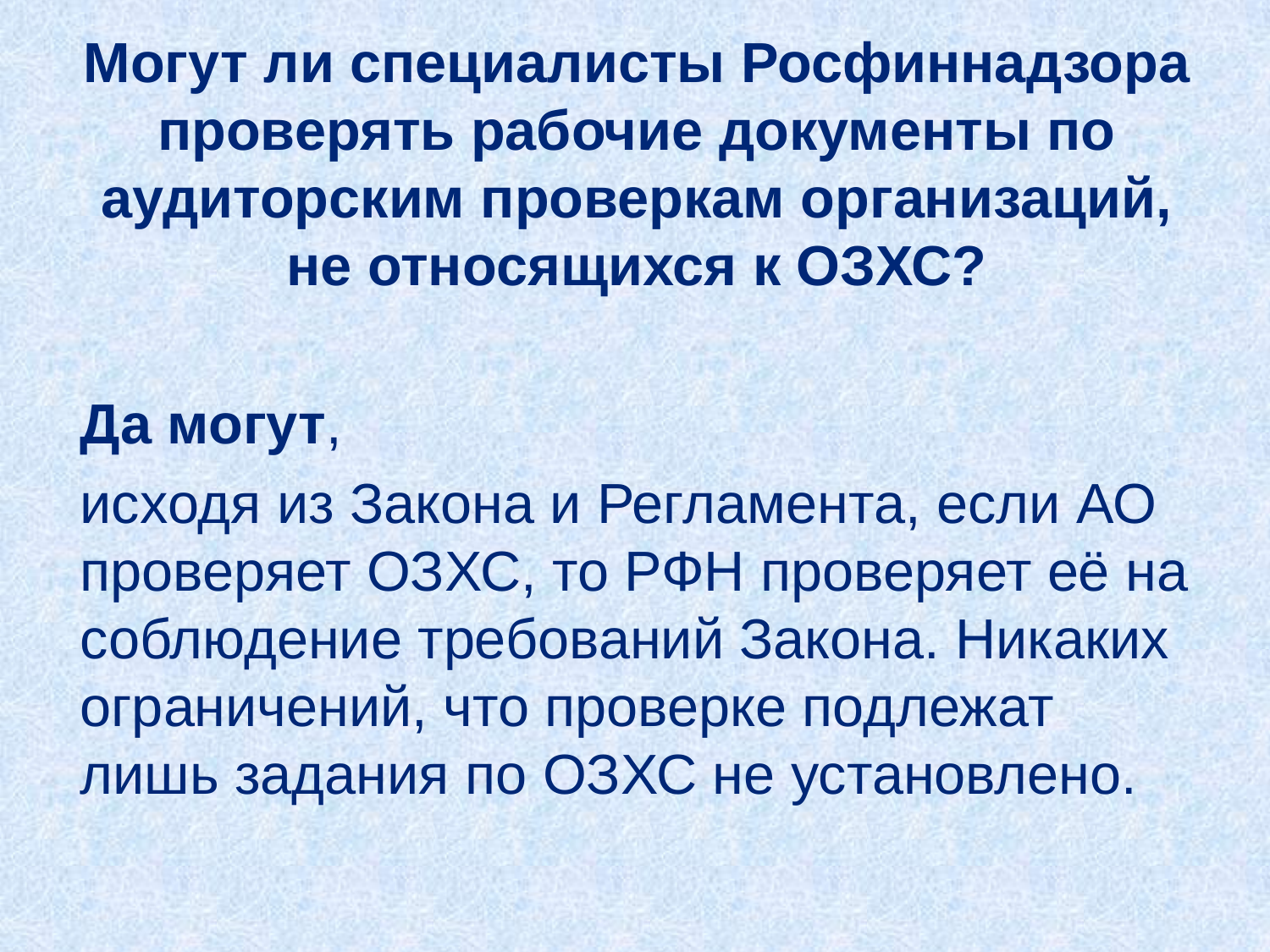

Могут ли специалисты Росфиннадзора проверять рабочие документы по аудиторским проверкам организаций, не относящихся к ОЗХС?

	Да могут,
	исходя из Закона и Регламента, если АО проверяет ОЗХС, то РФН проверяет её на соблюдение требований Закона. Никаких ограничений, что проверке подлежат лишь задания по ОЗХС не установлено.